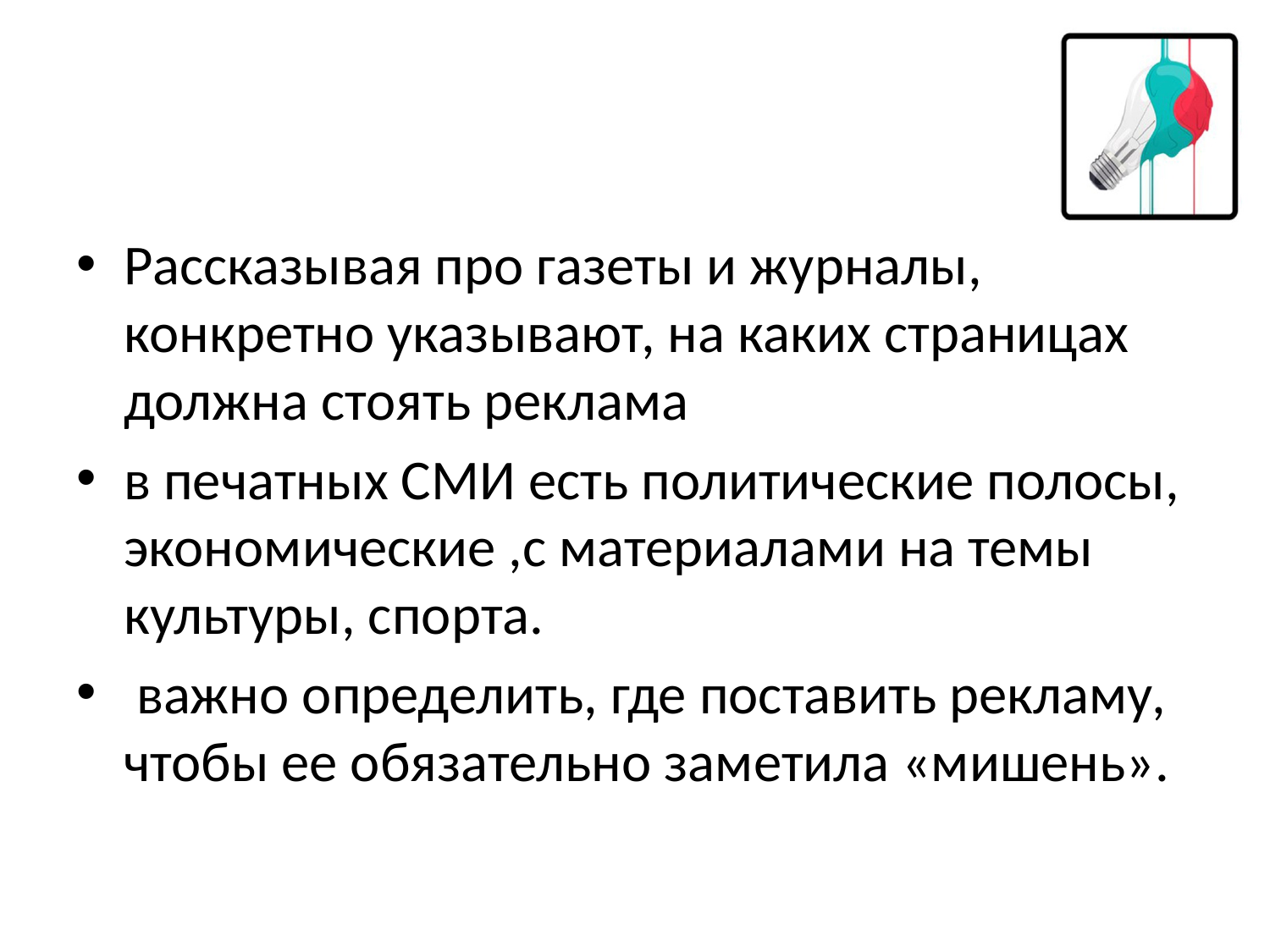

Рассказывая про газеты и журналы, конкретно указывают, на каких страницах должна стоять реклама
в печатных СМИ есть политические полосы, экономические ,с материалами на темы культуры, спорта.
 важно определить, где поставить рекламу, чтобы ее обязательно заметила «мишень».